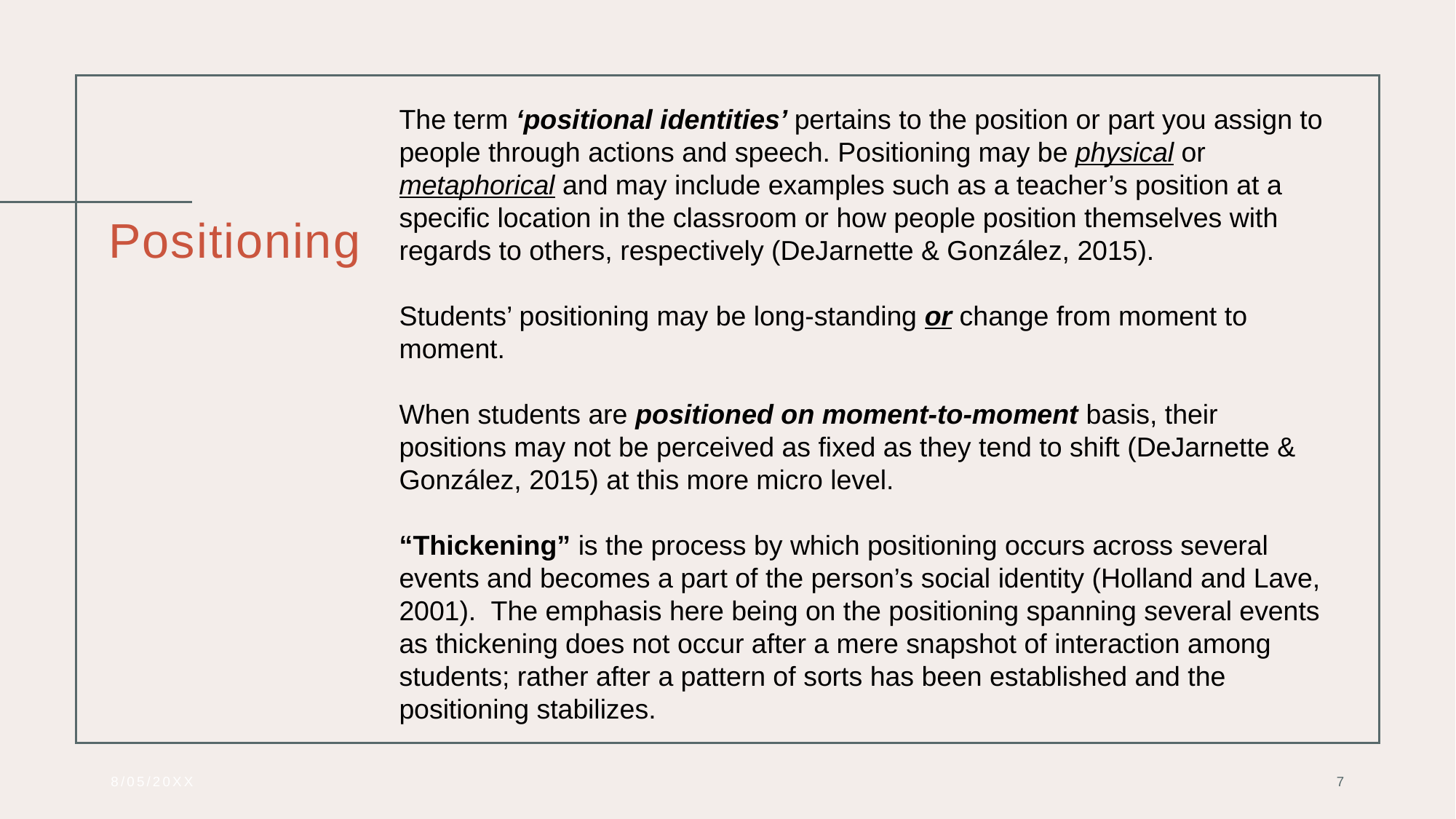

The term ‘positional identities’ pertains to the position or part you assign to people through actions and speech. Positioning may be physical or metaphorical and may include examples such as a teacher’s position at a specific location in the classroom or how people position themselves with regards to others, respectively (DeJarnette & González, 2015).

Students’ positioning may be long-standing or change from moment to moment.

When students are positioned on moment-to-moment basis, their positions may not be perceived as fixed as they tend to shift (DeJarnette & González, 2015) at this more micro level.

“Thickening” is the process by which positioning occurs across several events and becomes a part of the person’s social identity (Holland and Lave, 2001).  The emphasis here being on the positioning spanning several events as thickening does not occur after a mere snapshot of interaction among students; rather after a pattern of sorts has been established and the positioning stabilizes.

# Positioning
8/05/20XX
7